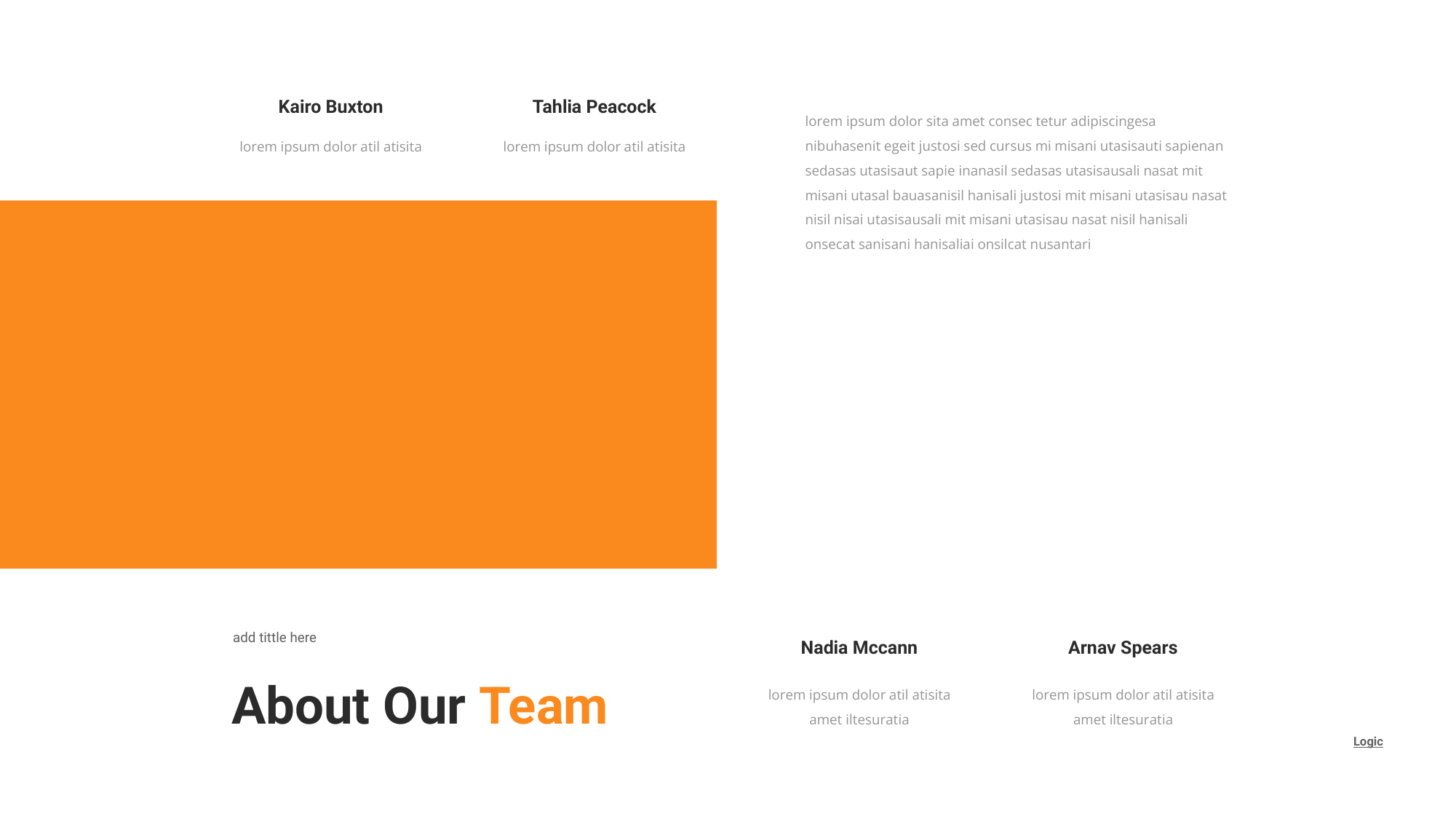

Kairo Buxton
lorem ipsum dolor atil atisita
Tahlia Peacock
lorem ipsum dolor atil atisita
lorem ipsum dolor sita amet consec tetur adipiscingesa nibuhasenit egeit justosi sed cursus mi misani utasisauti sapienan sedasas utasisaut sapie inanasil sedasas utasisausali nasat mit misani utasal bauasanisil hanisali justosi mit misani utasisau nasat nisil nisai utasisausali mit misani utasisau nasat nisil hanisali onsecat sanisani hanisaliai onsilcat nusantari

add tittle here
About Our Team
Nadia Mccann
lorem ipsum dolor atil atisita amet iltesuratia
Arnav Spears
lorem ipsum dolor atil atisita amet iltesuratia
Logic